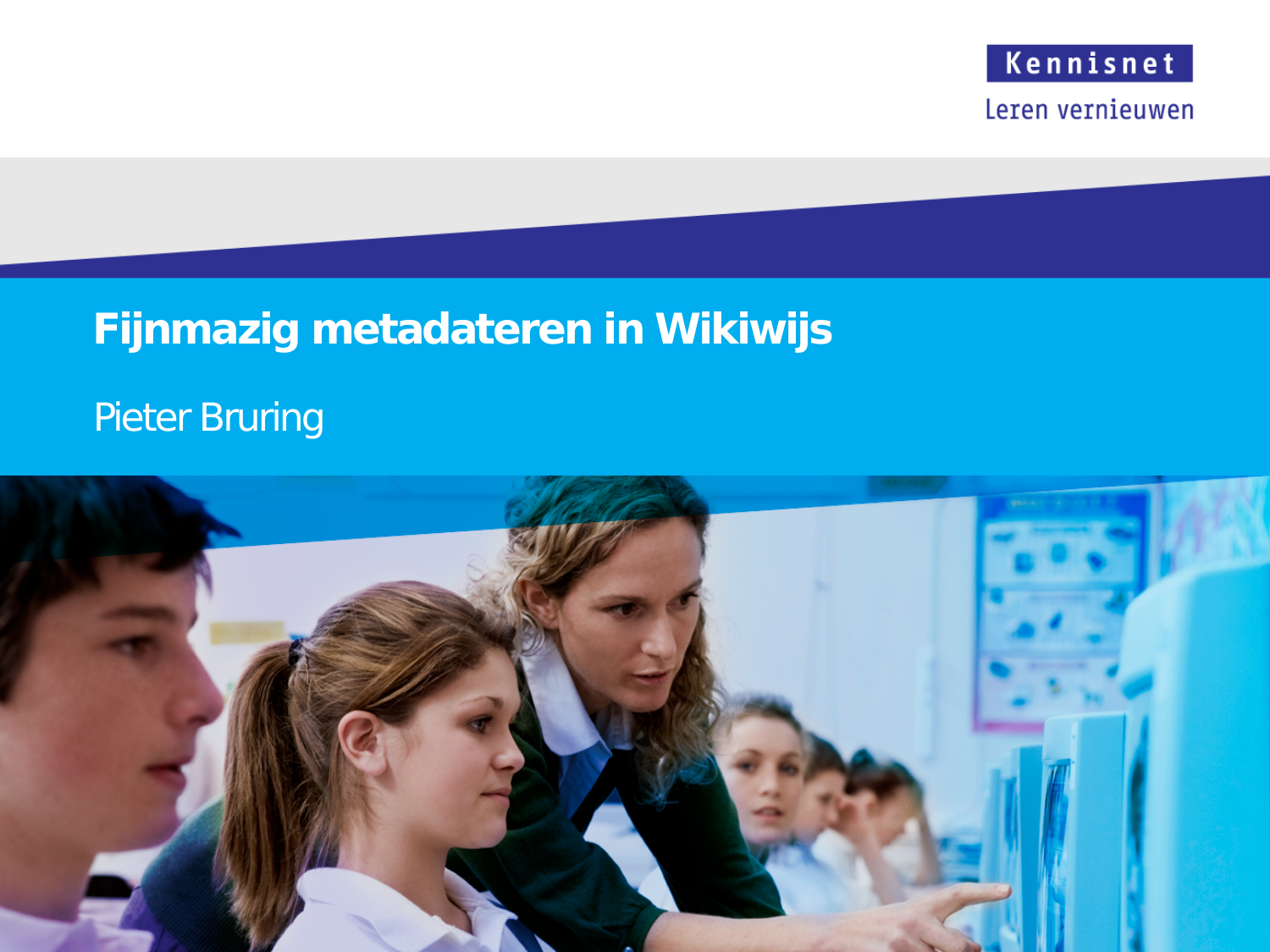

# Fijnmazig metadateren in Wikiwijs
Pieter Bruring